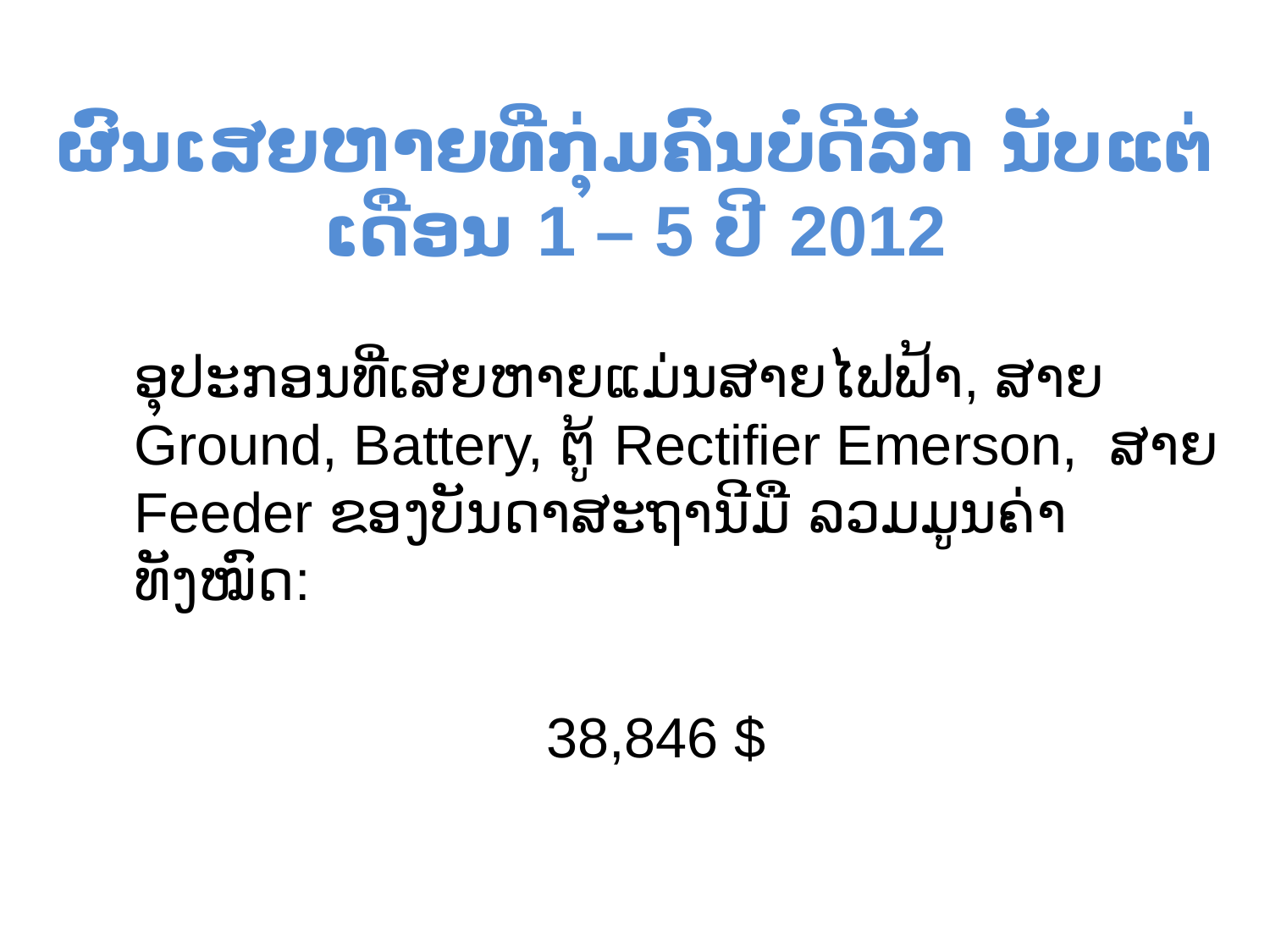

# ຜົນເສຍຫາຍທີ່ກຸ່ມຄົນບໍ່ດີລັກ ນັບແຕ່ ເດືອນ 1 – 5 ປີ 2012
	ອຸປະກອນທີ່ເສຍຫາຍແມ່ນສາຍໄຟຟ້າ, ສາຍ Ground, Battery, ຕູ້ Rectifier Emerson,  ສາຍ Feeder ຂອງບັນດາສະຖານີມື ລວມມູນຄ່າທັງໝົດ:

38,846 $